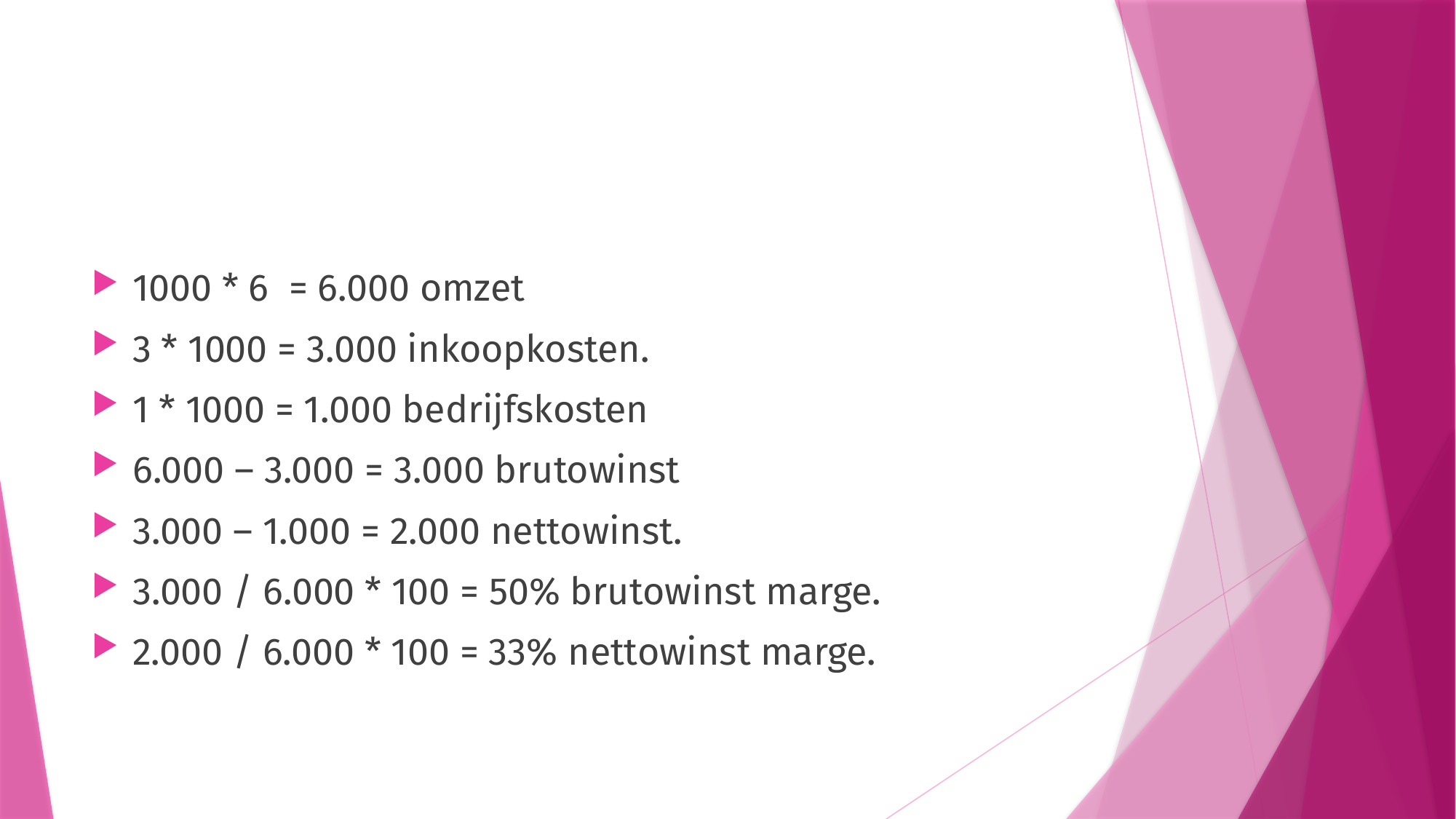

#
1000 * 6  = 6.000 omzet
3 * 1000 = 3.000 inkoopkosten.
1 * 1000 = 1.000 bedrijfskosten
6.000 – 3.000 = 3.000 brutowinst
3.000 – 1.000 = 2.000 nettowinst.
3.000 / 6.000 * 100 = 50% brutowinst marge.
2.000 / 6.000 * 100 = 33% nettowinst marge.